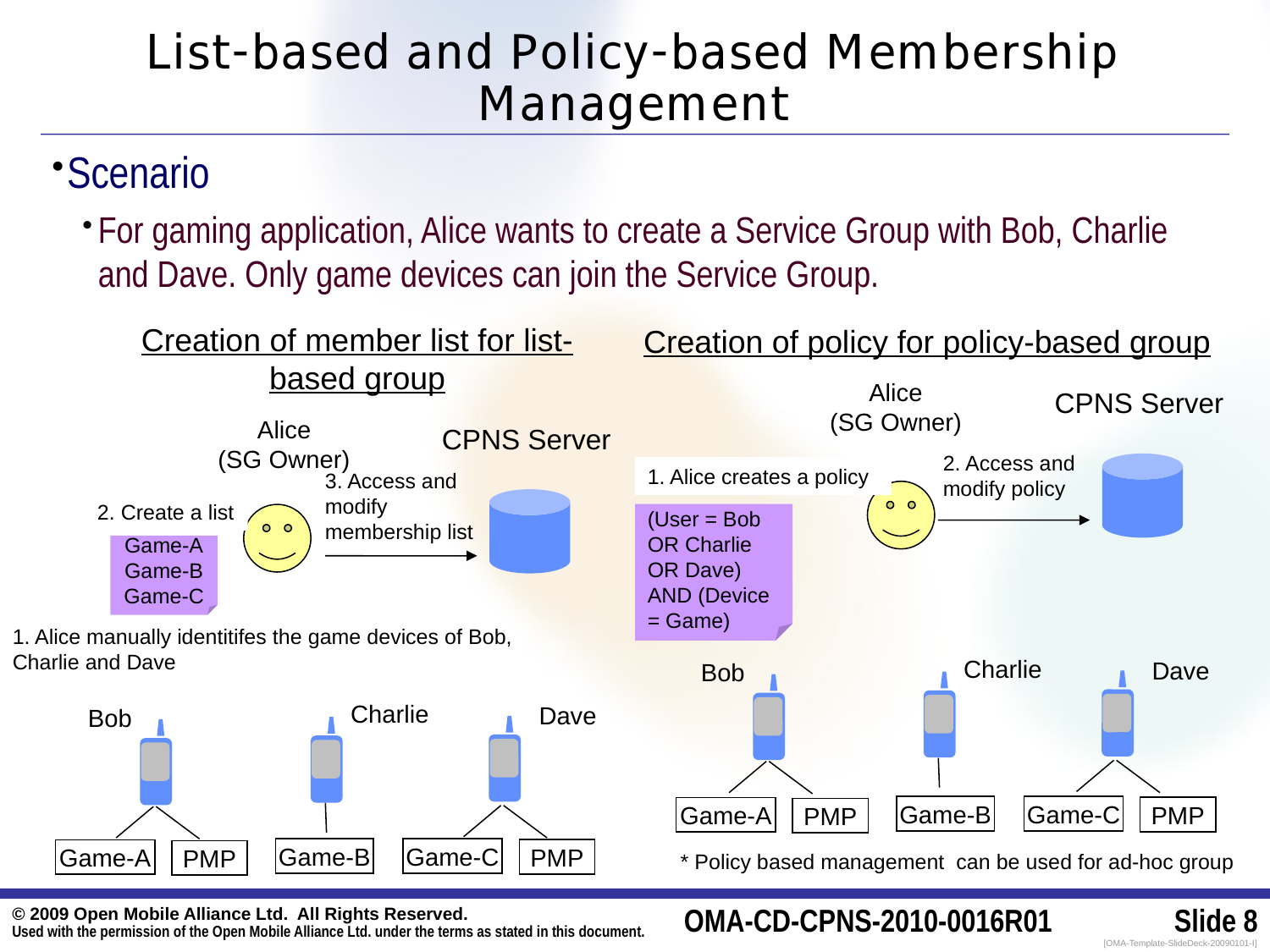

List-based and Policy-based Membership Management
Scenario
For gaming application, Alice wants to create a Service Group with Bob, Charlie and Dave. Only game devices can join the Service Group.
Creation of member list for list-based group
Creation of policy for policy-based group
Alice
(SG Owner)
CPNS Server
Alice
(SG Owner)
CPNS Server
2. Access and modify policy

1. Alice creates a policy
3. Access and modify membership list

2. Create a list
(User = Bob OR Charlie
OR Dave) AND (Device = Game)

Game-A
Game-B
Game-C

1. Alice manually identitifes the game devices of Bob, Charlie and Dave
Charlie
Dave
Bob

Charlie
Dave
Bob

Game-B
Game-C
PMP
Game-A
PMP

Game-B
Game-C
PMP
Game-A
PMP
* Policy based management  can be used for ad-hoc group